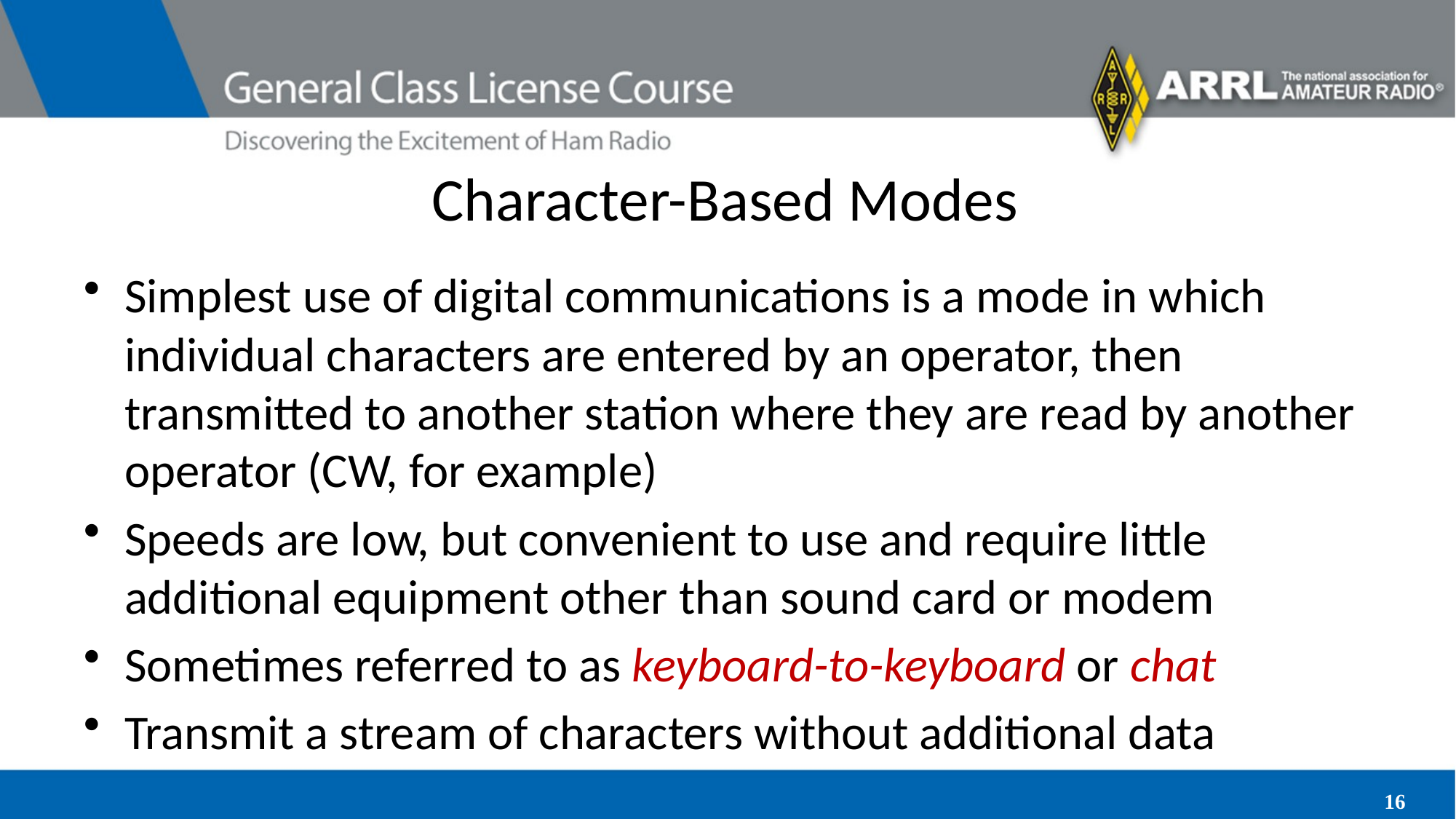

# Character-Based Modes
Simplest use of digital communications is a mode in which individual characters are entered by an operator, then transmitted to another station where they are read by another operator (CW, for example)
Speeds are low, but convenient to use and require little additional equipment other than sound card or modem
Sometimes referred to as keyboard-to-keyboard or chat
Transmit a stream of characters without additional data